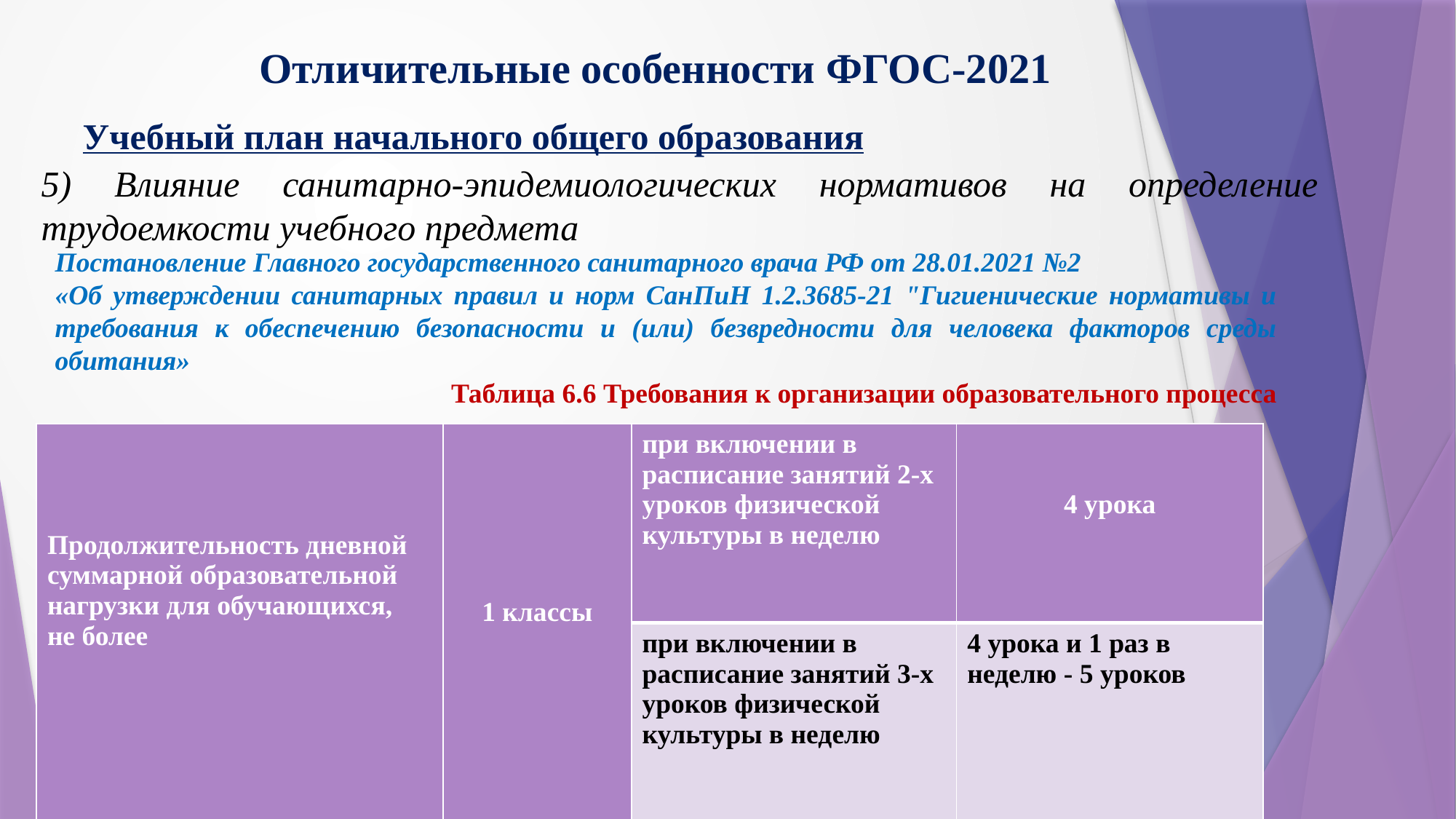

# Отличительные особенности ФГОС-2021
Учебный план начального общего образования
5) Влияние санитарно-эпидемиологических нормативов на определение трудоемкости учебного предмета

Постановление Главного государственного санитарного врача РФ от 28.01.2021 №2
«Об утверждении санитарных правил и норм СанПиН 1.2.3685-21 "Гигиенические нормативы и требования к обеспечению безопасности и (или) безвредности для человека факторов среды обитания»
Таблица 6.6 Требования к организации образовательного процесса
| Продолжительность дневной суммарной образовательной нагрузки для обучающихся, не более | 1 классы | при включении в расписание занятий 2-х уроков физической культуры в неделю | 4 урока |
| --- | --- | --- | --- |
|  |  | при включении в расписание занятий 3-х уроков физической культуры в неделю | 4 урока и 1 раз в неделю - 5 уроков |